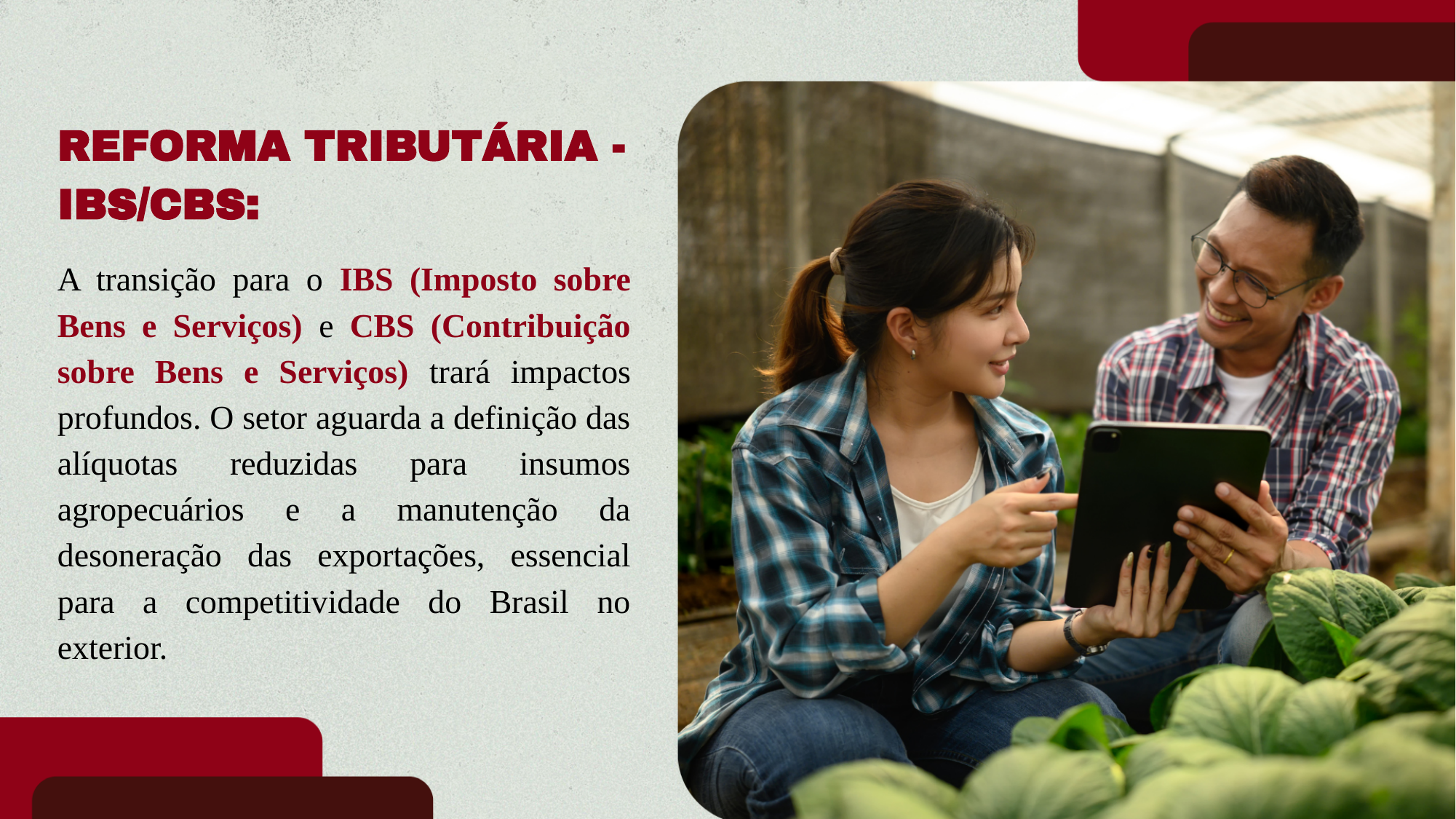

REFORMA TRIBUTÁRIA - IBS/CBS:
A transição para o IBS (Imposto sobre Bens e Serviços) e CBS (Contribuição sobre Bens e Serviços) trará impactos profundos. O setor aguarda a definição das alíquotas reduzidas para insumos agropecuários e a manutenção da desoneração das exportações, essencial para a competitividade do Brasil no exterior.